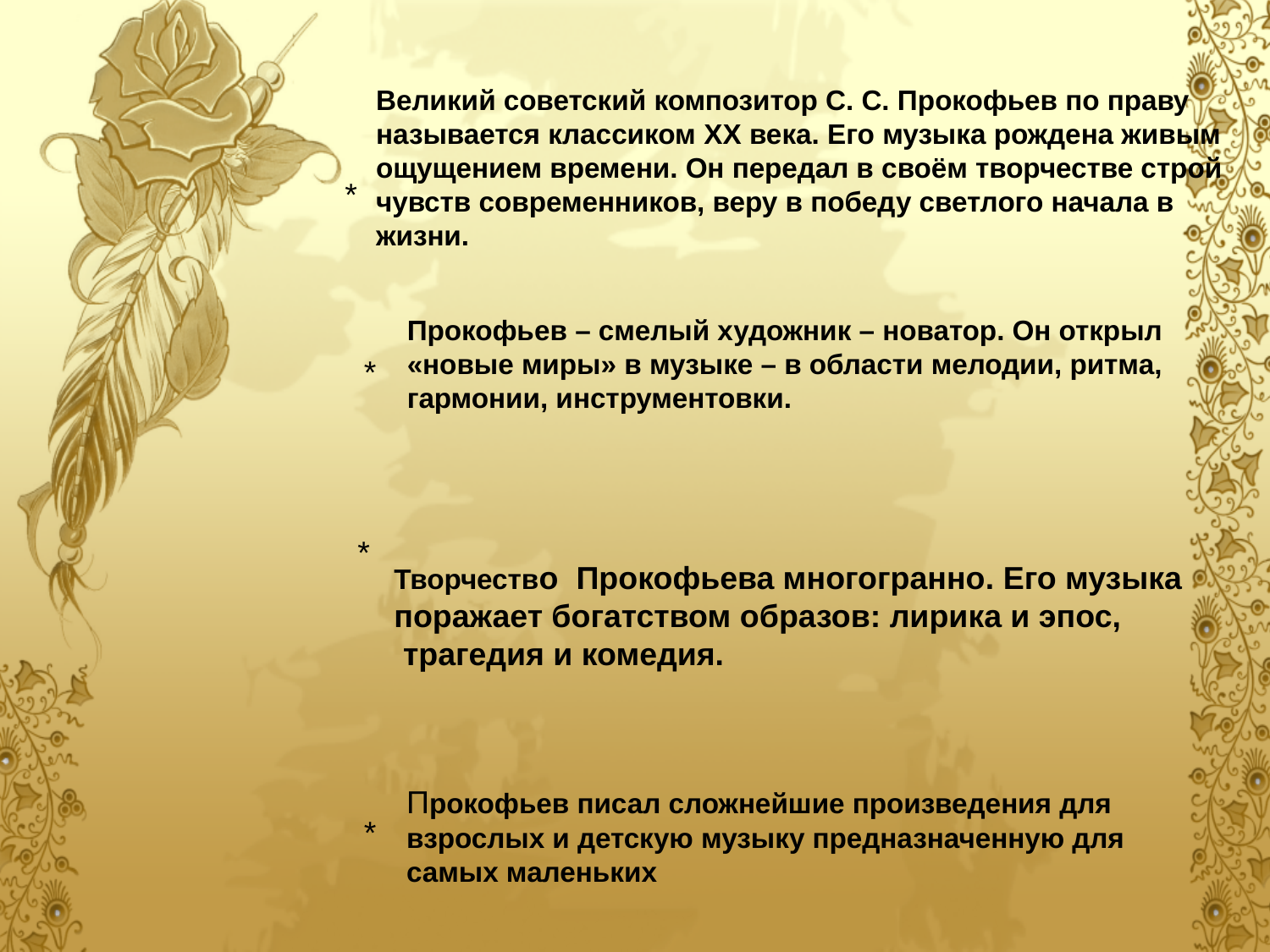

Великий советский композитор С. С. Прокофьев по праву
называется классиком XX века. Его музыка рождена живым
ощущением времени. Он передал в своём творчестве строй
чувств современников, веру в победу светлого начала в
жизни.
*
Прокофьев – смелый художник – новатор. Он открыл
«новые миры» в музыке – в области мелодии, ритма,
гармонии, инструментовки.
*
*
Творчество  Прокофьева многогранно. Его музыка
поражает богатством образов: лирика и эпос,
 трагедия и комедия.
Прокофьев писал сложнейшие произведения для
взрослых и детскую музыку предназначенную для
самых маленьких
*